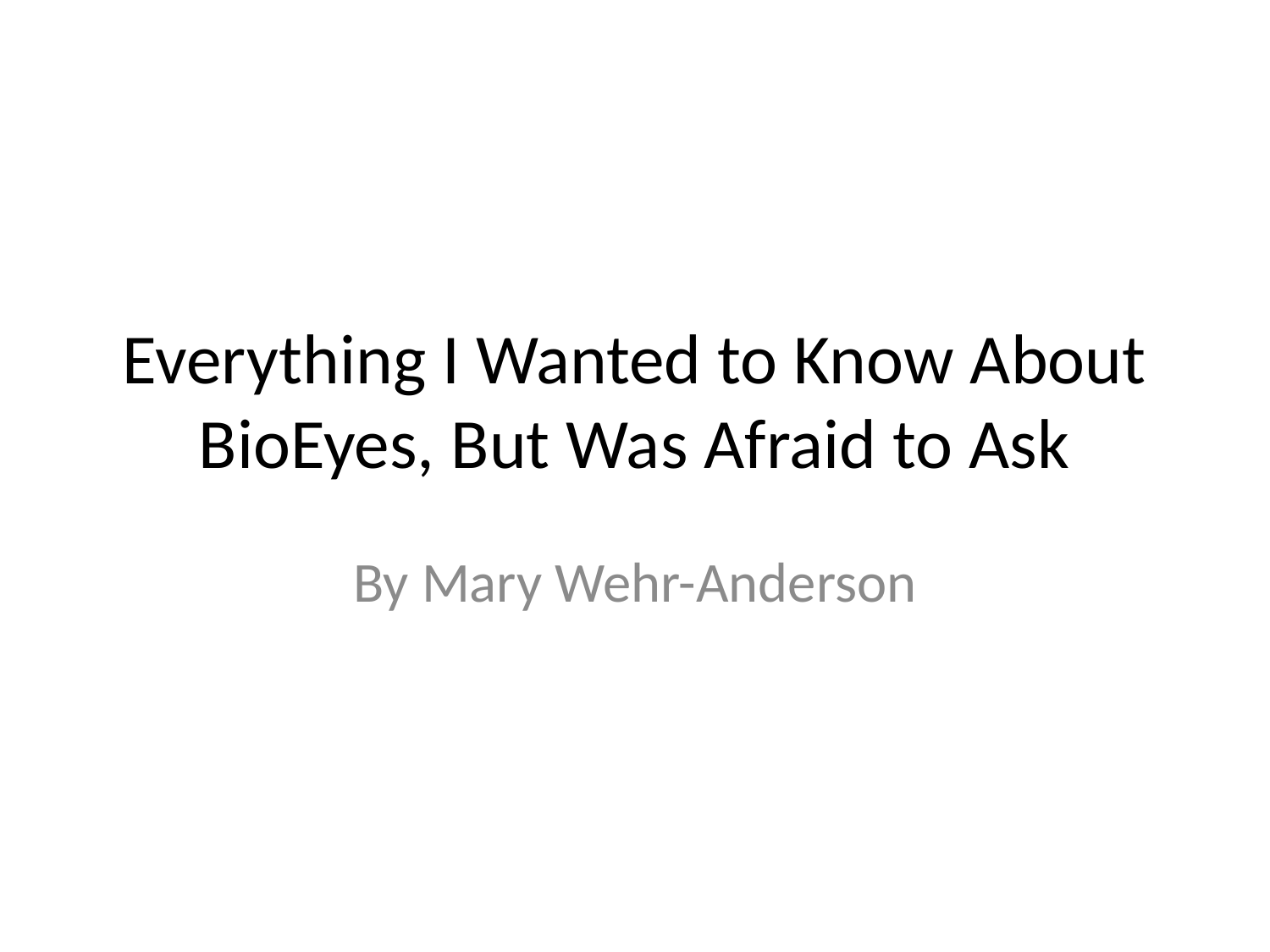

# Everything I Wanted to Know About BioEyes, But Was Afraid to Ask
By Mary Wehr-Anderson